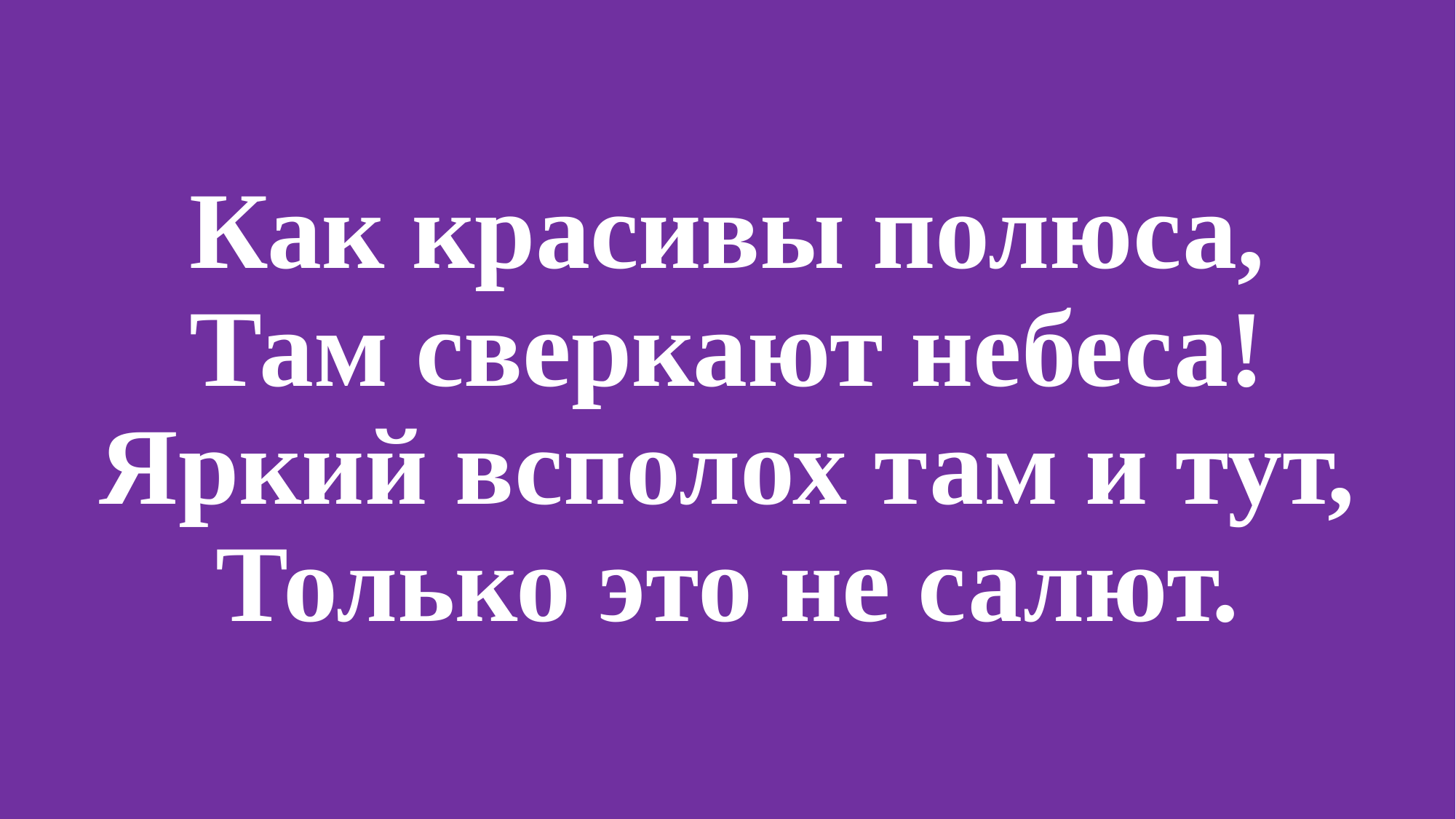

# Как красивы полюса, Там сверкают небеса! Яркий всполох там и тут, Только это не салют.